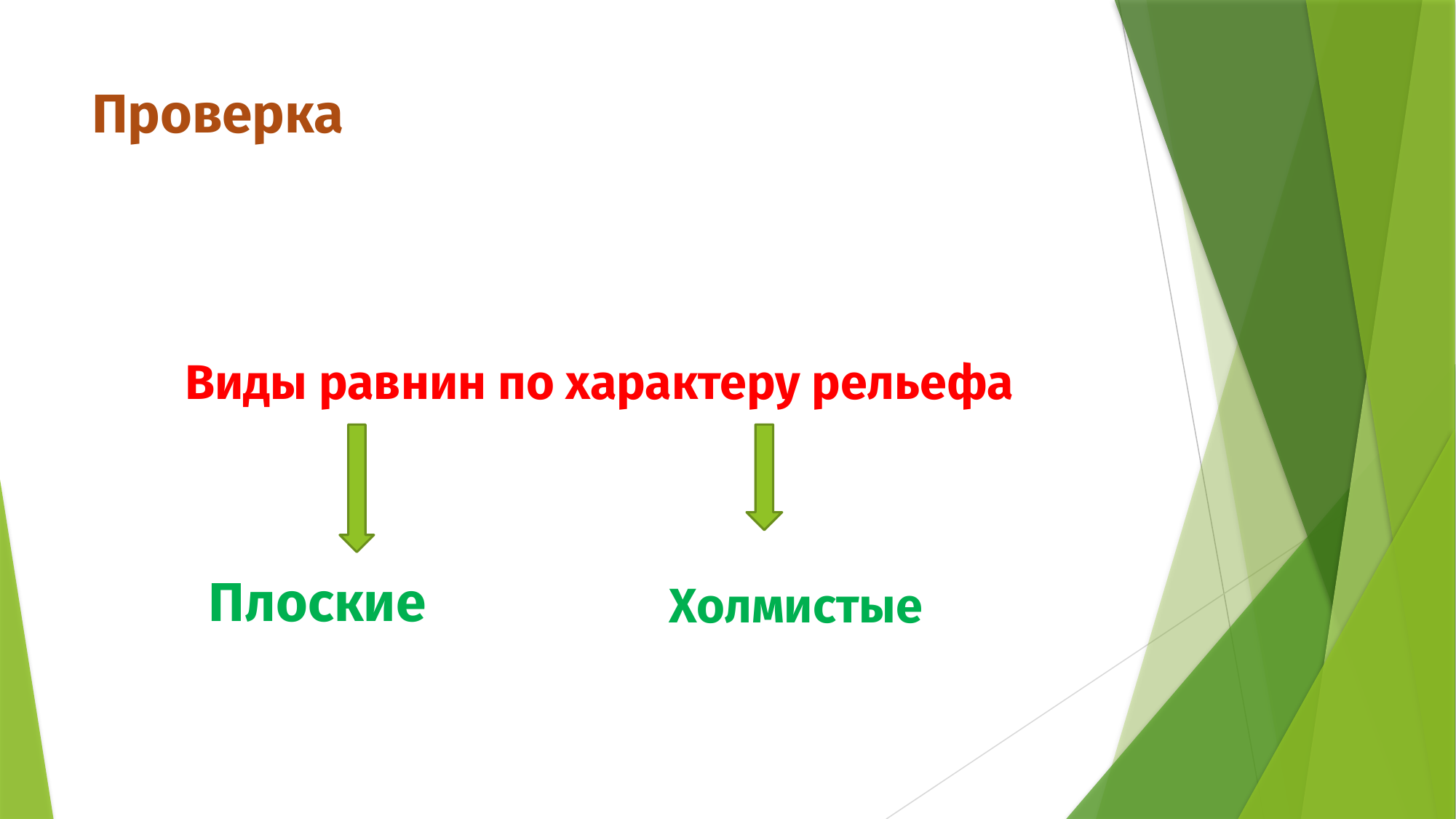

# Проверка
 Виды равнин по характеру рельефа

Плоские
Холмистые